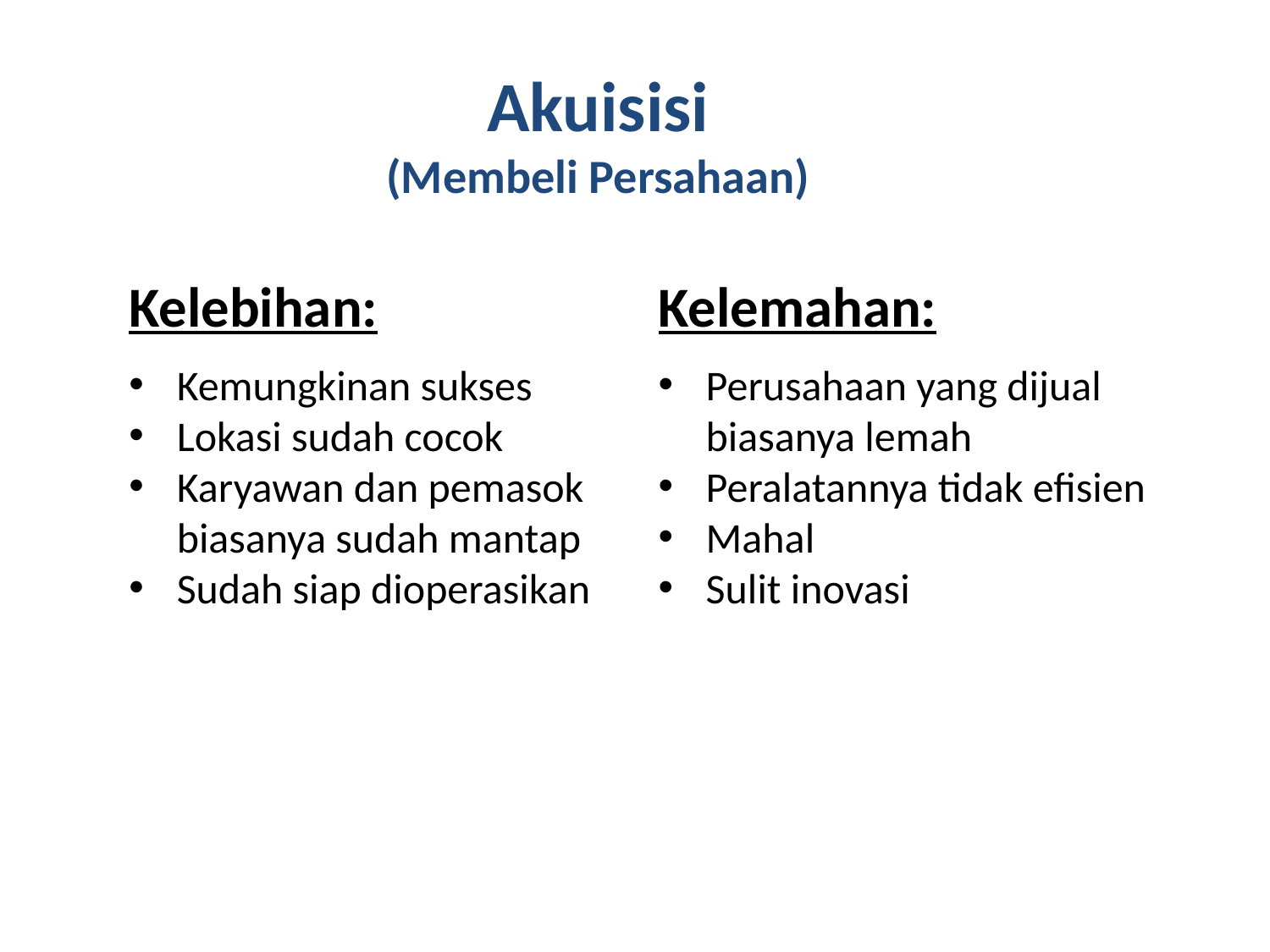

# Akuisisi (Membeli Persahaan)
Kelebihan:

Kemungkinan sukses
Lokasi sudah cocok
Karyawan dan pemasok biasanya sudah mantap
Sudah siap dioperasikan
Kelemahan:

Perusahaan yang dijual biasanya lemah
Peralatannya tidak efisien
Mahal
Sulit inovasi